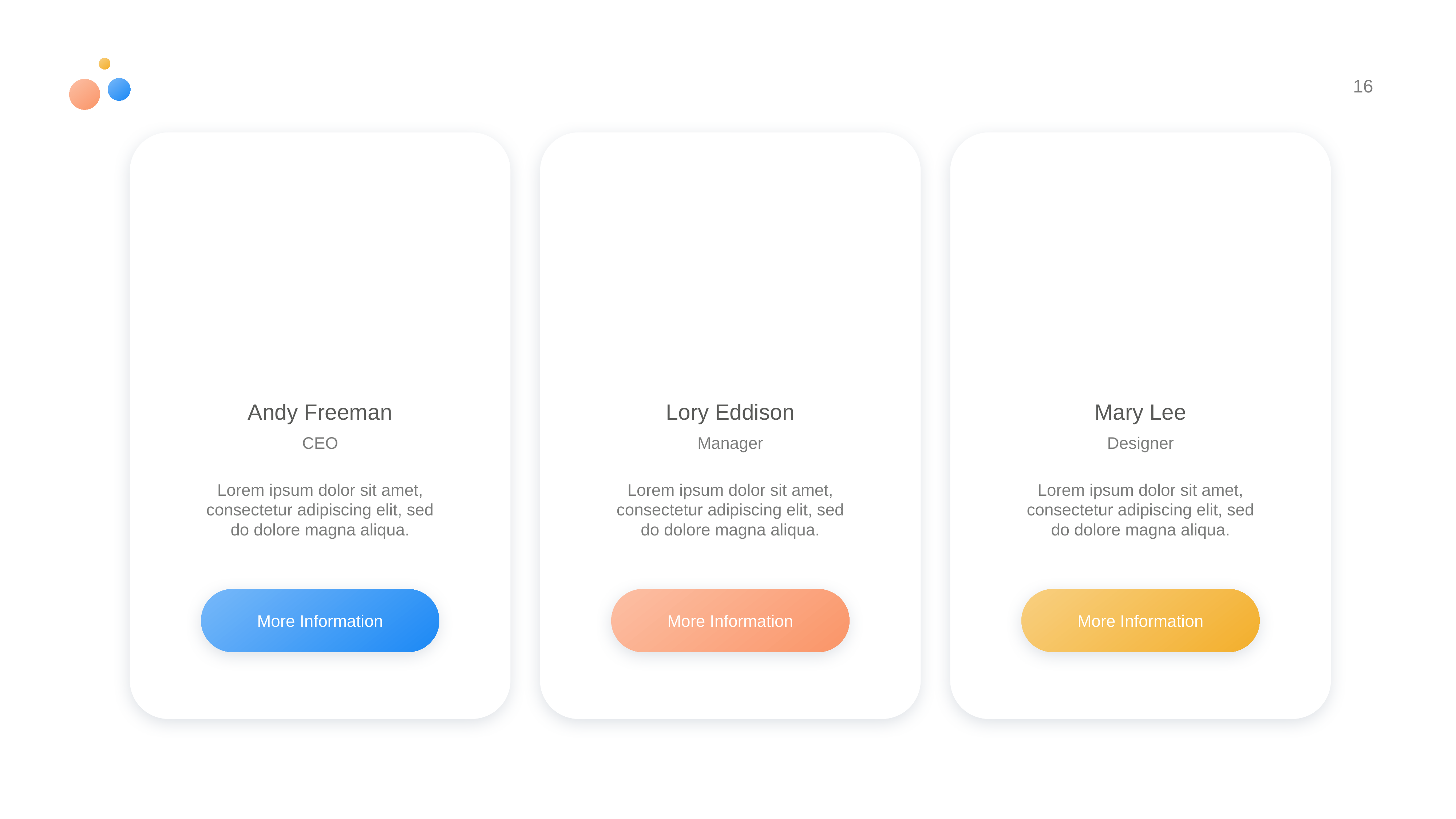

16

Andy Freeman
Lory Eddison
Mary Lee
CEO
Manager
Designer
Lorem ipsum dolor sit amet, consectetur adipiscing elit, sed do dolore magna aliqua.
Lorem ipsum dolor sit amet, consectetur adipiscing elit, sed do dolore magna aliqua.
Lorem ipsum dolor sit amet, consectetur adipiscing elit, sed do dolore magna aliqua.

More Information
More Information
More Information